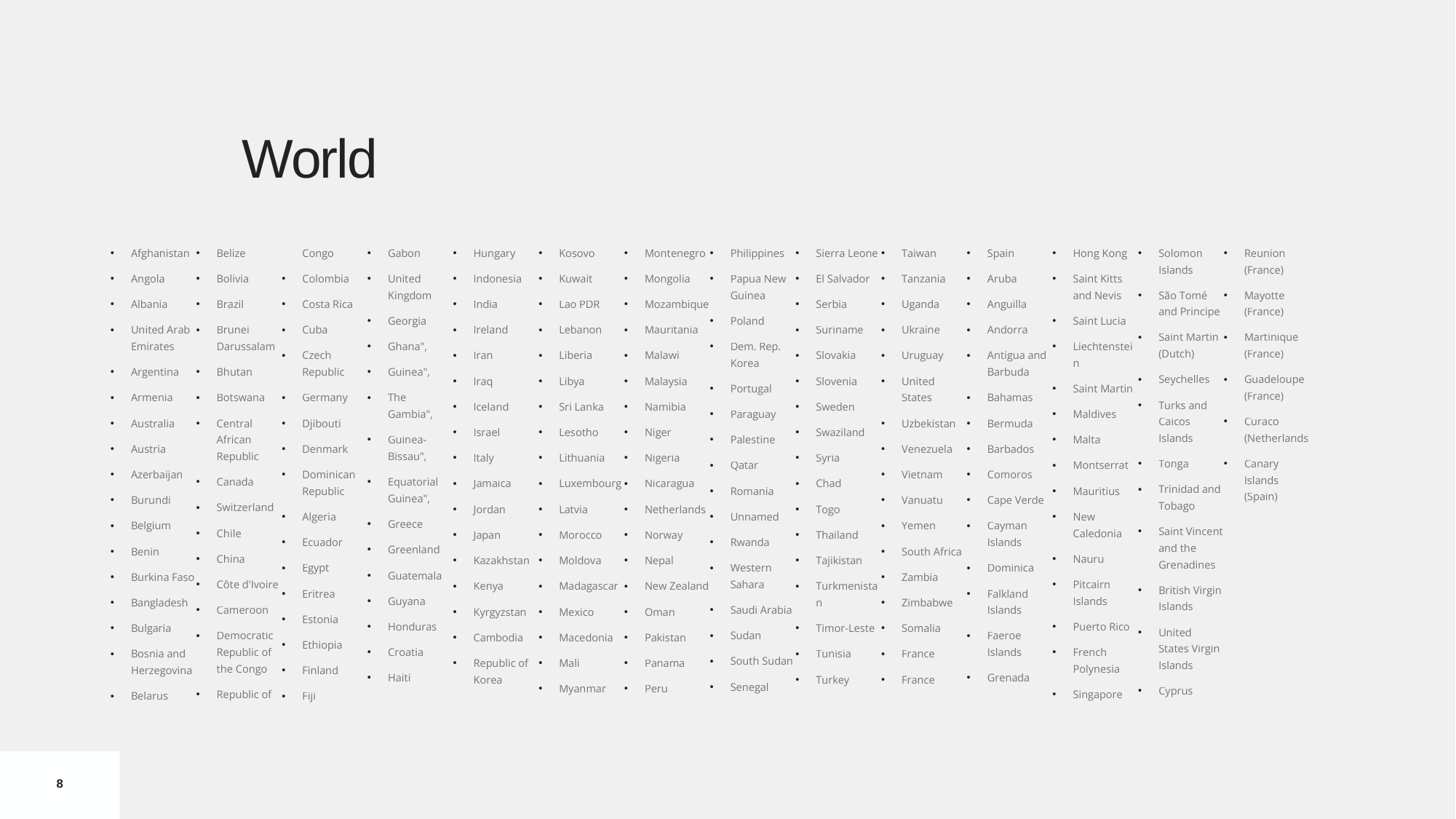

# World
Afghanistan
Angola
Albania
United Arab Emirates
Argentina
Armenia
Australia
Austria
Azerbaijan
Burundi
Belgium
Benin
Burkina Faso
Bangladesh
Bulgaria
Bosnia and Herzegovina
Belarus
Belize
Bolivia
Brazil
Brunei Darussalam
Bhutan
Botswana
Central African Republic
Canada
Switzerland
Chile
China
Côte d'Ivoire
Cameroon
Democratic Republic of the Congo
Republic of Congo
Colombia
Costa Rica
Cuba
Czech Republic
Germany
Djibouti
Denmark
Dominican Republic
Algeria
Ecuador
Egypt
Eritrea
Estonia
Ethiopia
Finland
Fiji
Gabon
United Kingdom
Georgia
Ghana",
Guinea",
The Gambia",
Guinea-Bissau",
Equatorial Guinea",
Greece
Greenland
Guatemala
Guyana
Honduras
Croatia
Haiti
Hungary
Indonesia
India
Ireland
Iran
Iraq
Iceland
Israel
Italy
Jamaica
Jordan
Japan
Kazakhstan
Kenya
Kyrgyzstan
Cambodia
Republic of Korea
Kosovo
Kuwait
Lao PDR
Lebanon
Liberia
Libya
Sri Lanka
Lesotho
Lithuania
Luxembourg
Latvia
Morocco
Moldova
Madagascar
Mexico
Macedonia
Mali
Myanmar
Montenegro
Mongolia
Mozambique
Mauritania
Malawi
Malaysia
Namibia
Niger
Nigeria
Nicaragua
Netherlands
Norway
Nepal
New Zealand
Oman
Pakistan
Panama
Peru
Philippines
Papua New Guinea
Poland
Dem. Rep. Korea
Portugal
Paraguay
Palestine
Qatar
Romania
Unnamed
Rwanda
Western Sahara
Saudi Arabia
Sudan
South Sudan
Senegal
Sierra Leone
El Salvador
Serbia
Suriname
Slovakia
Slovenia
Sweden
Swaziland
Syria
Chad
Togo
Thailand
Tajikistan
Turkmenistan
Timor-Leste
Tunisia
Turkey
Taiwan
Tanzania
Uganda
Ukraine
Uruguay
United States
Uzbekistan
Venezuela
Vietnam
Vanuatu
Yemen
South Africa
Zambia
Zimbabwe
Somalia
France
France
Spain
Aruba
Anguilla
Andorra
Antigua and Barbuda
Bahamas
Bermuda
Barbados
Comoros
Cape Verde
Cayman Islands
Dominica
Falkland Islands
Faeroe Islands
Grenada
Hong Kong
Saint Kitts and Nevis
Saint Lucia
Liechtenstein
Saint Martin
Maldives
Malta
Montserrat
Mauritius
New Caledonia
Nauru
Pitcairn Islands
Puerto Rico
French Polynesia
Singapore
Solomon Islands
São Tomé and Principe
Saint Martin (Dutch)
Seychelles
Turks and Caicos Islands
Tonga
Trinidad and Tobago
Saint Vincent and the Grenadines
British Virgin Islands
United States Virgin Islands
Cyprus
Reunion (France)
Mayotte (France)
Martinique (France)
Guadeloupe (France)
Curaco (Netherlands
Canary Islands (Spain)